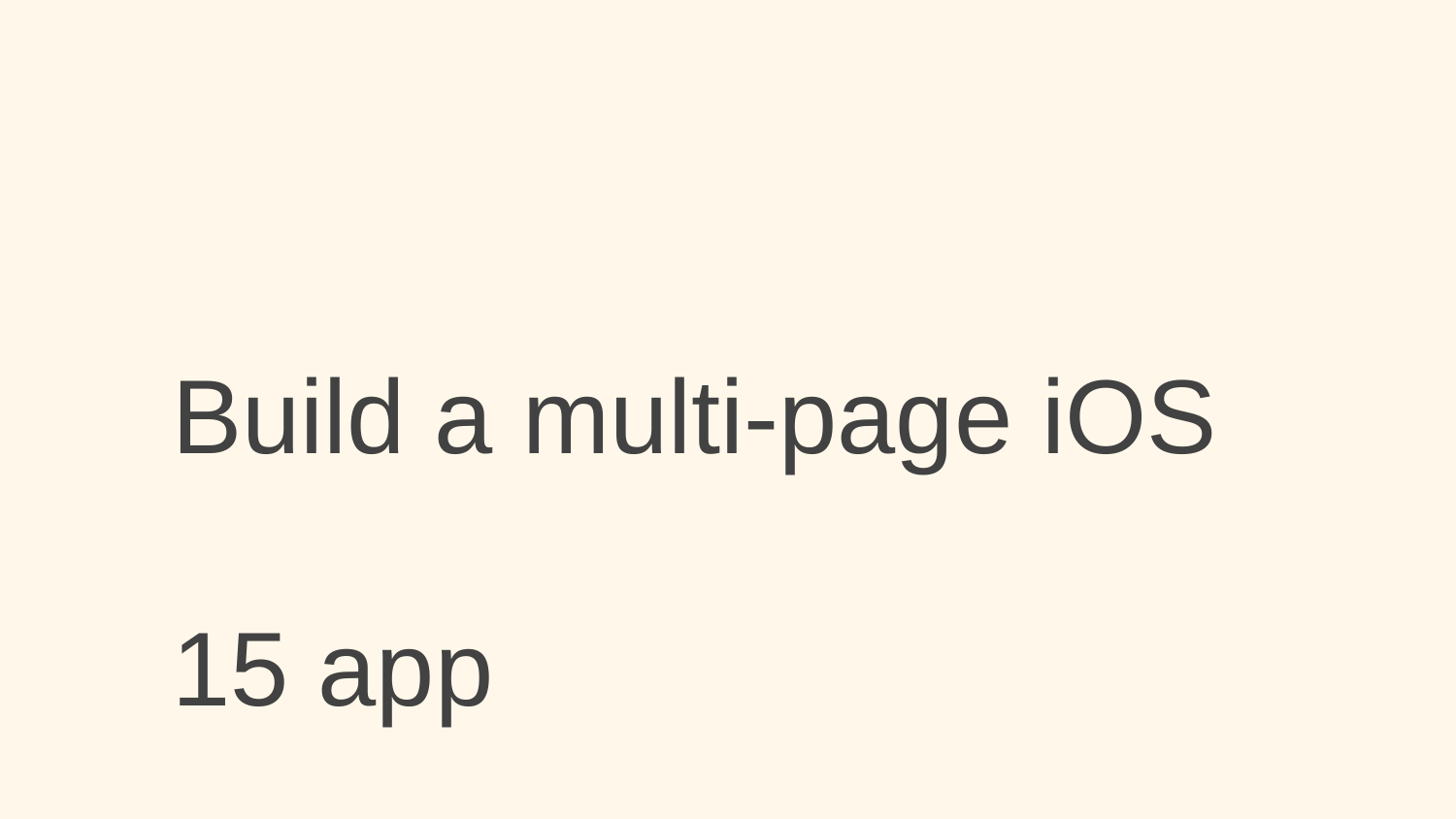

# Build a multi-page iOS 15 app